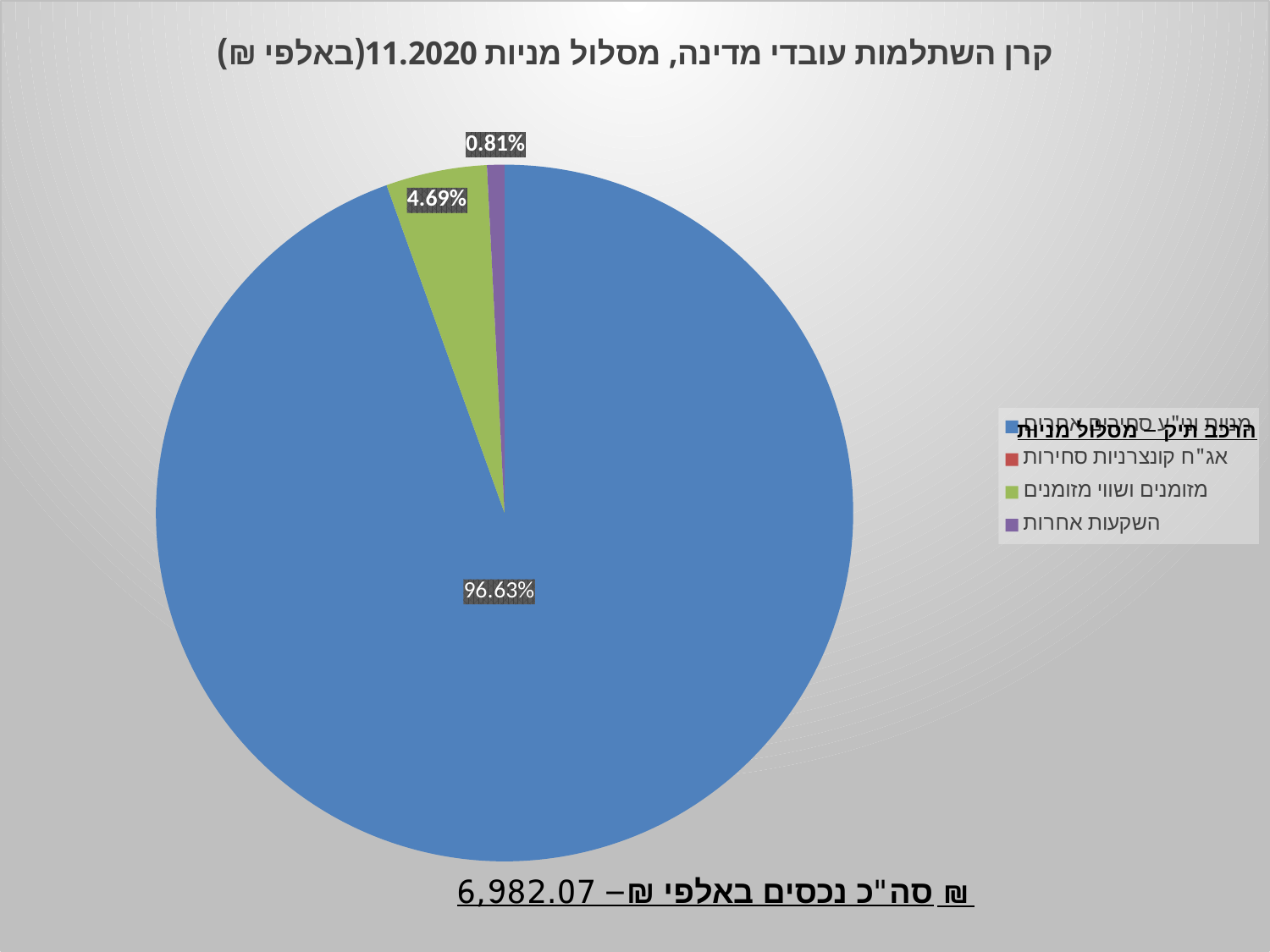

### Chart: קרן השתלמות עובדי מדינה, מסלול מניות 11.2020 (באלפי ₪)

| Category | מכירות |
|---|---|
| מניות וני"ע סחירים אחרים | 0.9450764286673887 |
| אג"ח קונצרניות סחירות | 0.0 |
| מזומנים ושווי מזומנים | 0.04685361037836079 |
| השקעות אחרות | 0.008069817730167548 |